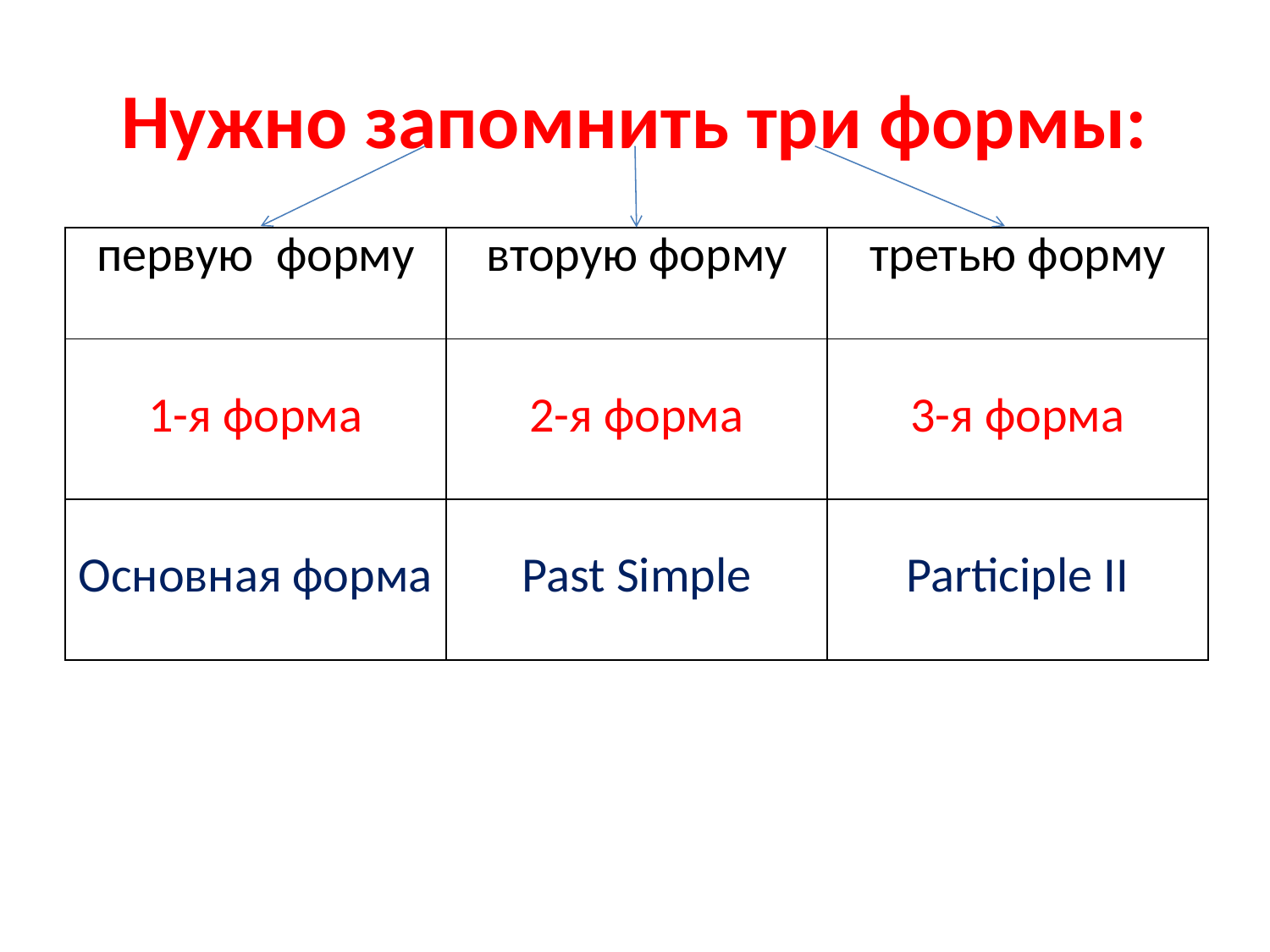

# Нужно запомнить три формы:
| первую форму | вторую форму | третью форму |
| --- | --- | --- |
| 1-я форма | 2-я форма | 3-я форма |
| Основная форма | Past Simple | Participle II |